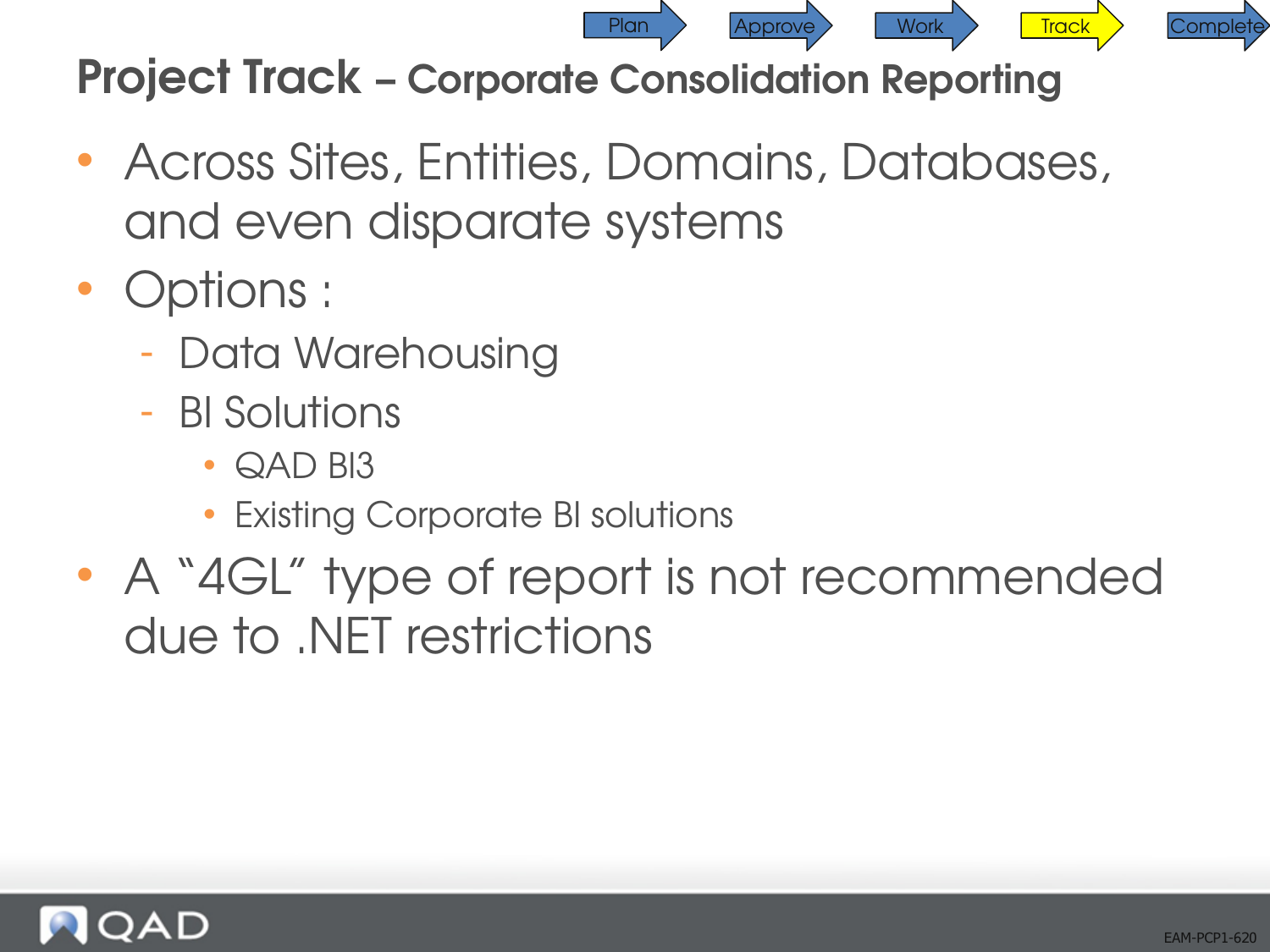

Plan
Approve
Work
Track
  Complete
# Project Track – Corporate Consolidation Reporting
Across Sites, Entities, Domains, Databases, and even disparate systems
Options :
Data Warehousing
BI Solutions
QAD BI3
Existing Corporate BI solutions
A “4GL” type of report is not recommended due to .NET restrictions
EAM-PCP1-620